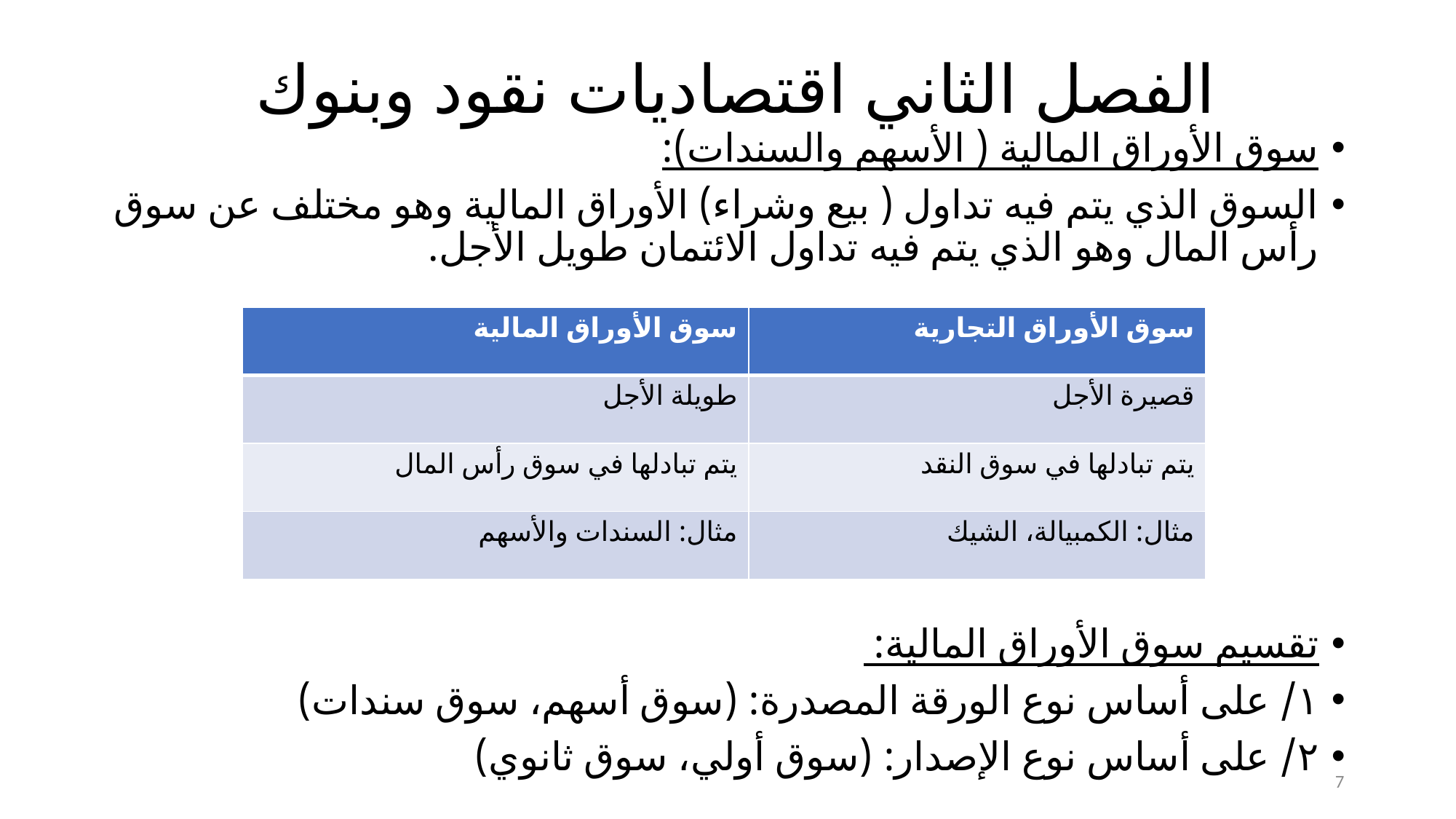

# الفصل الثاني اقتصاديات نقود وبنوك
سوق الأوراق المالية ( الأسهم والسندات):
السوق الذي يتم فيه تداول ( بيع وشراء) الأوراق المالية وهو مختلف عن سوق رأس المال وهو الذي يتم فيه تداول الائتمان طويل الأجل.

تقسيم سوق الأوراق المالية:
١/ على أساس نوع الورقة المصدرة: (سوق أسهم، سوق سندات)
٢/ على أساس نوع الإصدار: (سوق أولي، سوق ثانوي)
| سوق الأوراق المالية | سوق الأوراق التجارية |
| --- | --- |
| طويلة الأجل | قصيرة الأجل |
| يتم تبادلها في سوق رأس المال | يتم تبادلها في سوق النقد |
| مثال: السندات والأسهم | مثال: الكمبيالة، الشيك |
7